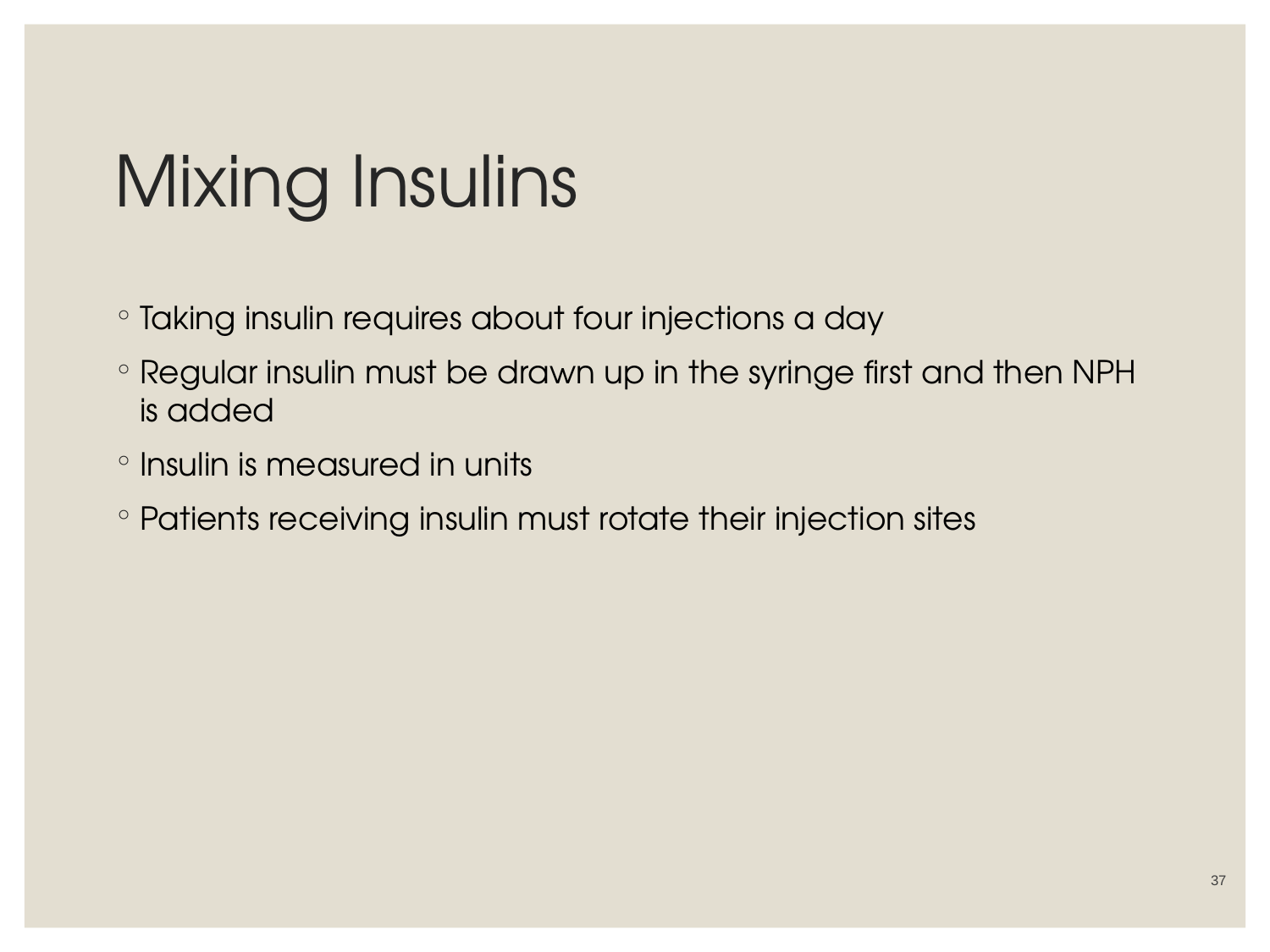

# Mixing Insulins
Taking insulin requires about four injections a day
Regular insulin must be drawn up in the syringe first and then NPH is added
Insulin is measured in units
Patients receiving insulin must rotate their injection sites
 37